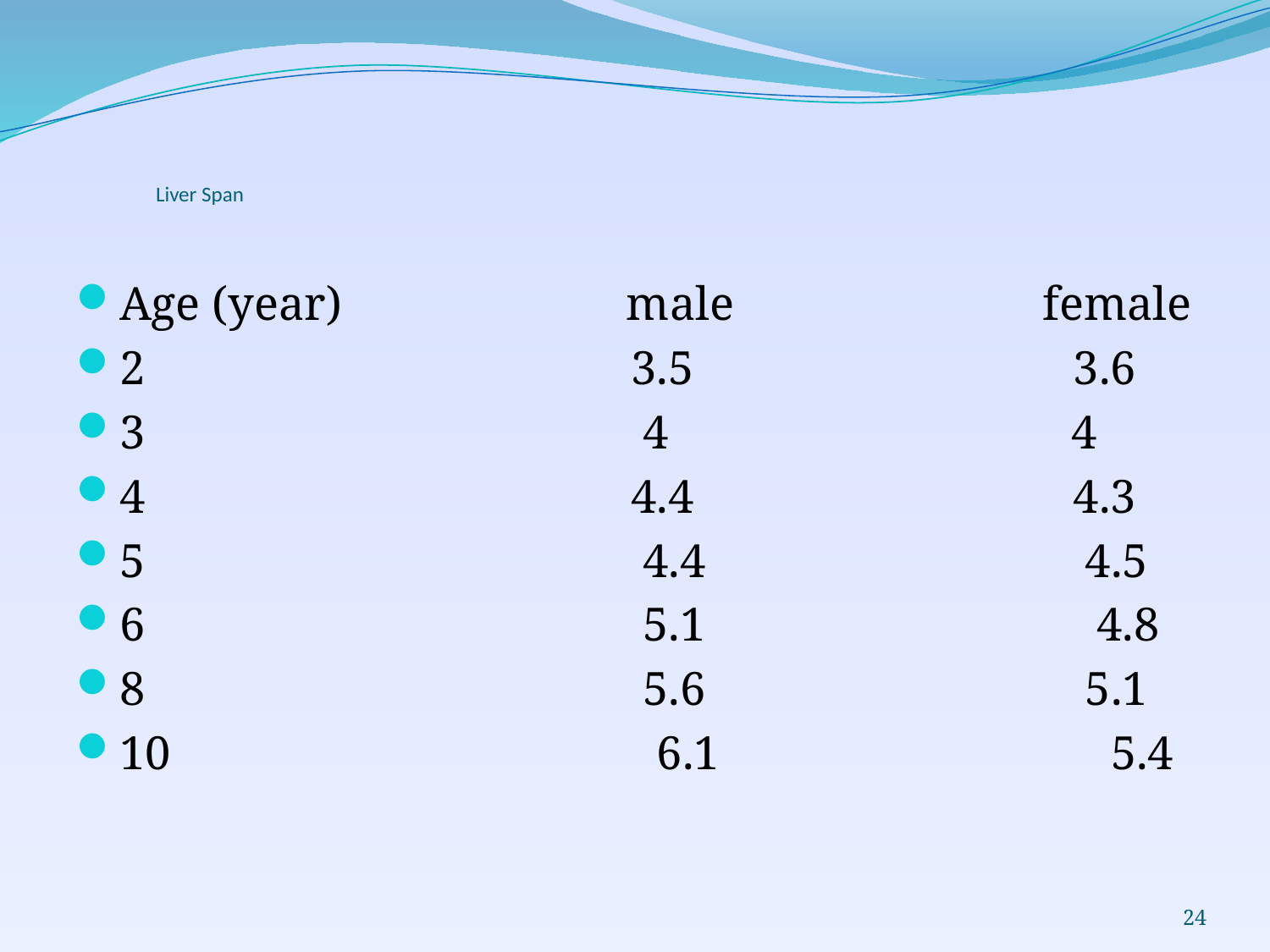

# Liver Span
Age (year)                        male                          female
2                                         3.5                                3.6
3                                          4                                  4
4                                         4.4                                4.3
5                                          4.4                                4.5
6                                          5.1                                 4.8
8                                          5.6                                5.1
10                                         6.1                                 5.4

24